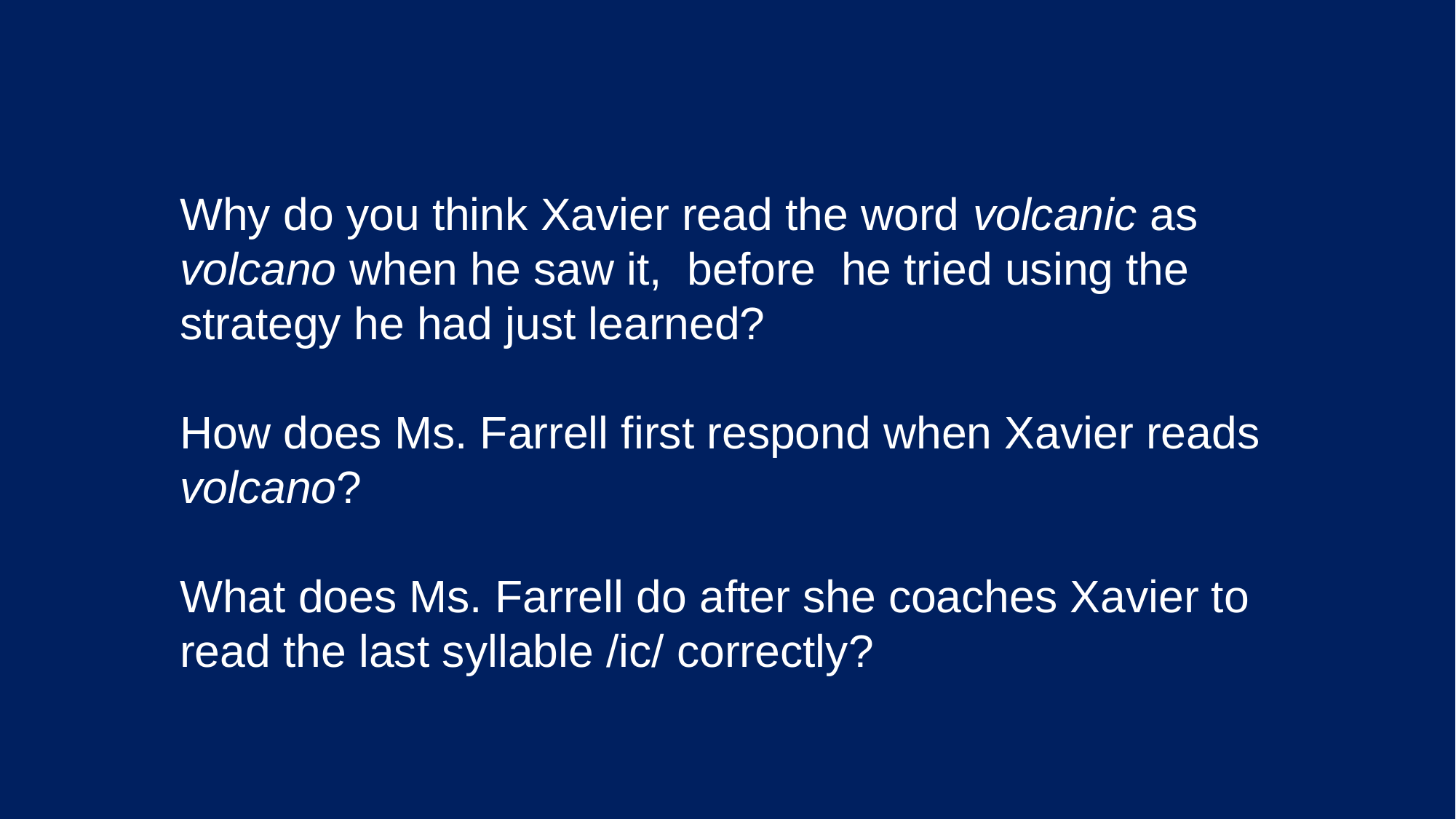

Why do you think Xavier read the word volcanic as volcano when he saw it,  before  he tried using the strategy he had just learned?

How does Ms. Farrell first respond when Xavier reads volcano?

What does Ms. Farrell do after she coaches Xavier to read the last syllable /ic/ correctly?